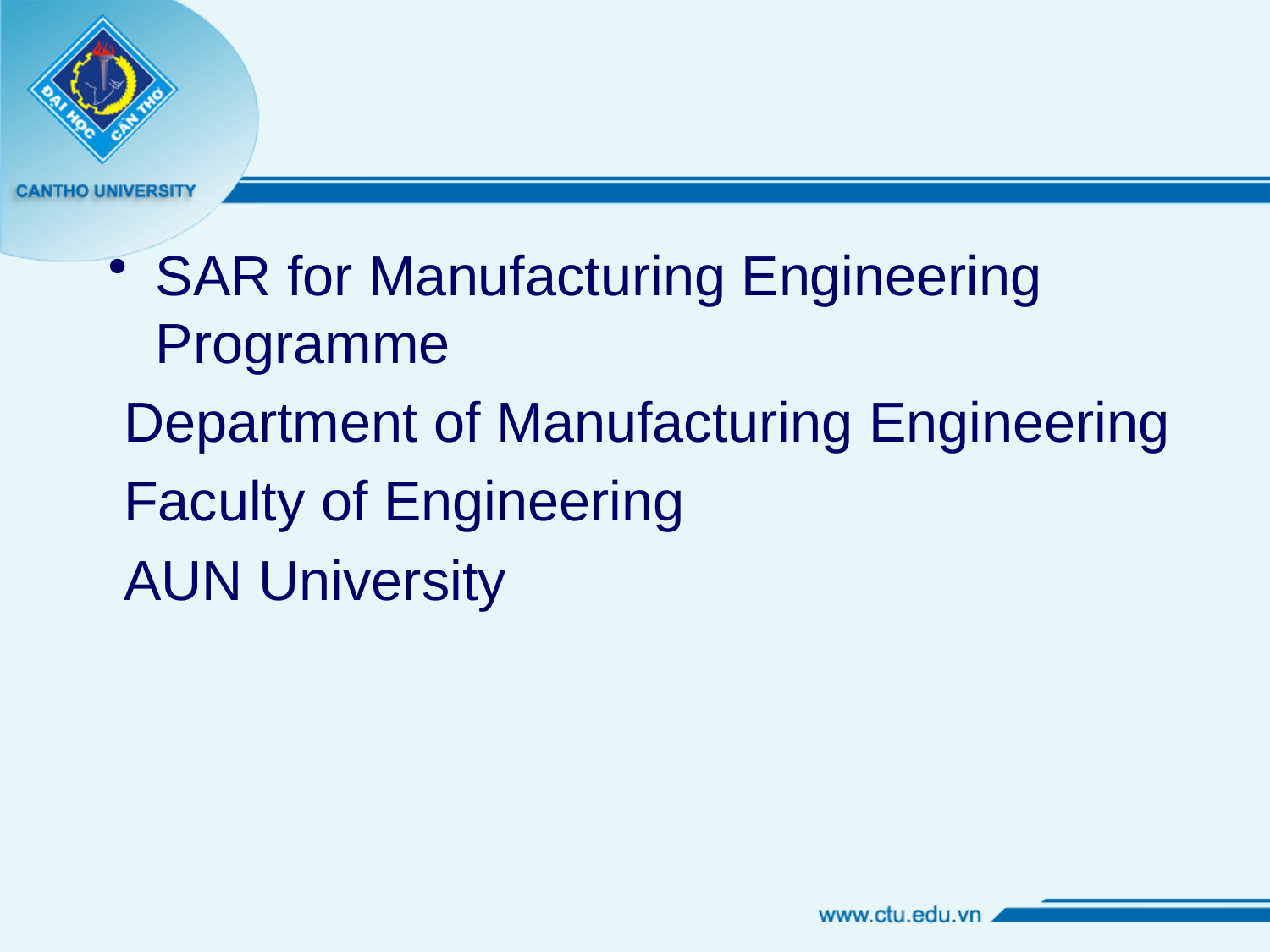

SAR for Manufacturing Engineering Programme
 Department of Manufacturing Engineering
 Faculty of Engineering
 AUN University